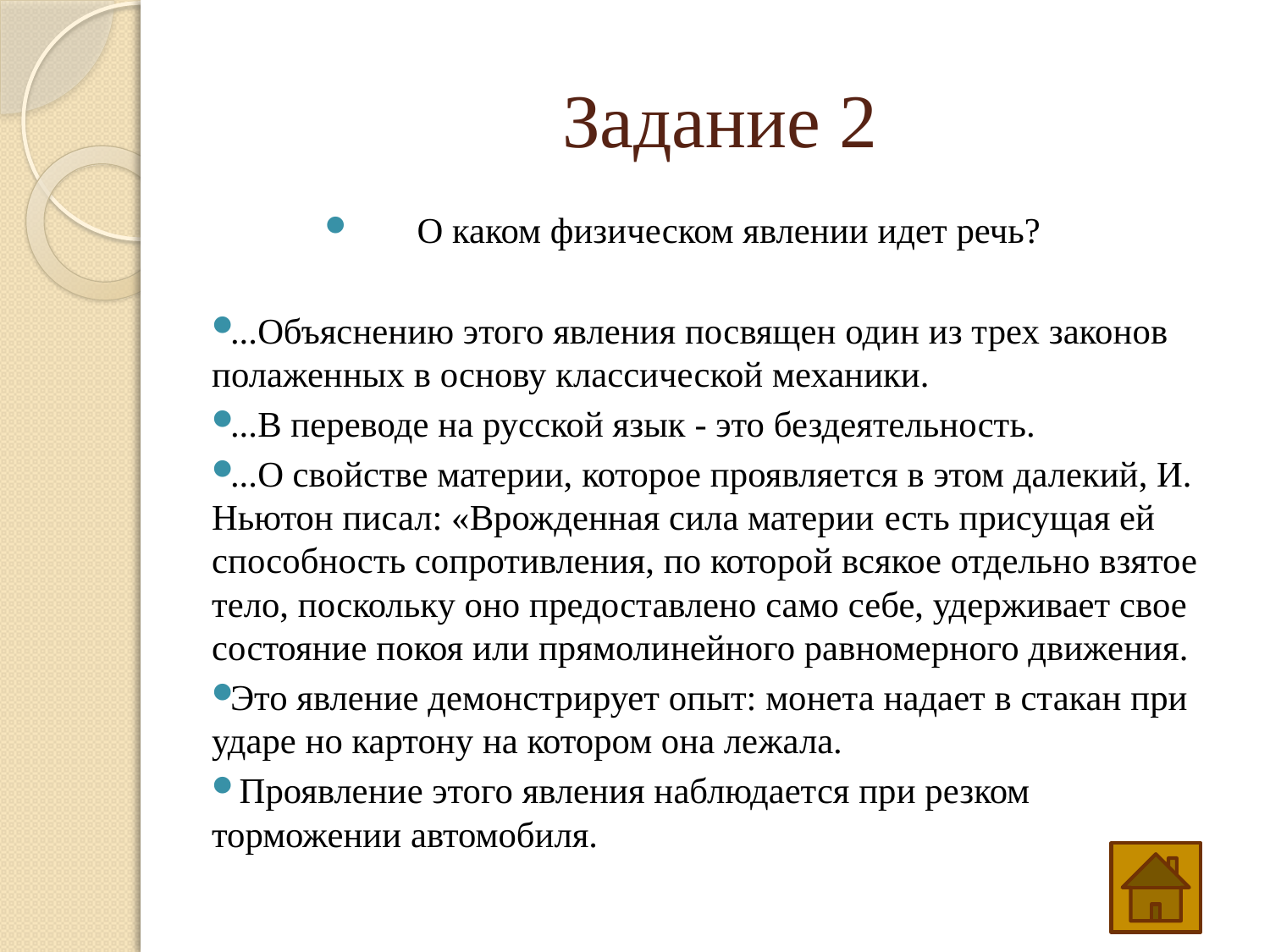

# Задание 2
О каком физическом явлении идет речь?

...Объяснению этого явления посвящен один из трех законов полаженных в основу классической механики.
...В переводе на русской язык - это бездеятельность.
...О свойстве материи, которое проявляется в этом далекий, И. Ньютон писал: «Врожденная сила материи есть присущая ей способность сопротивления, по которой всякое отдельно взятое тело, поскольку оно предоставлено само себе, удерживает свое состояние покоя или прямолинейного равномерного движения.
Это явление демонстрирует опыт: монета надает в стакан при ударе но картону на котором она лежала.
 Проявление этого явления наблюдается при резком торможении автомобиля.